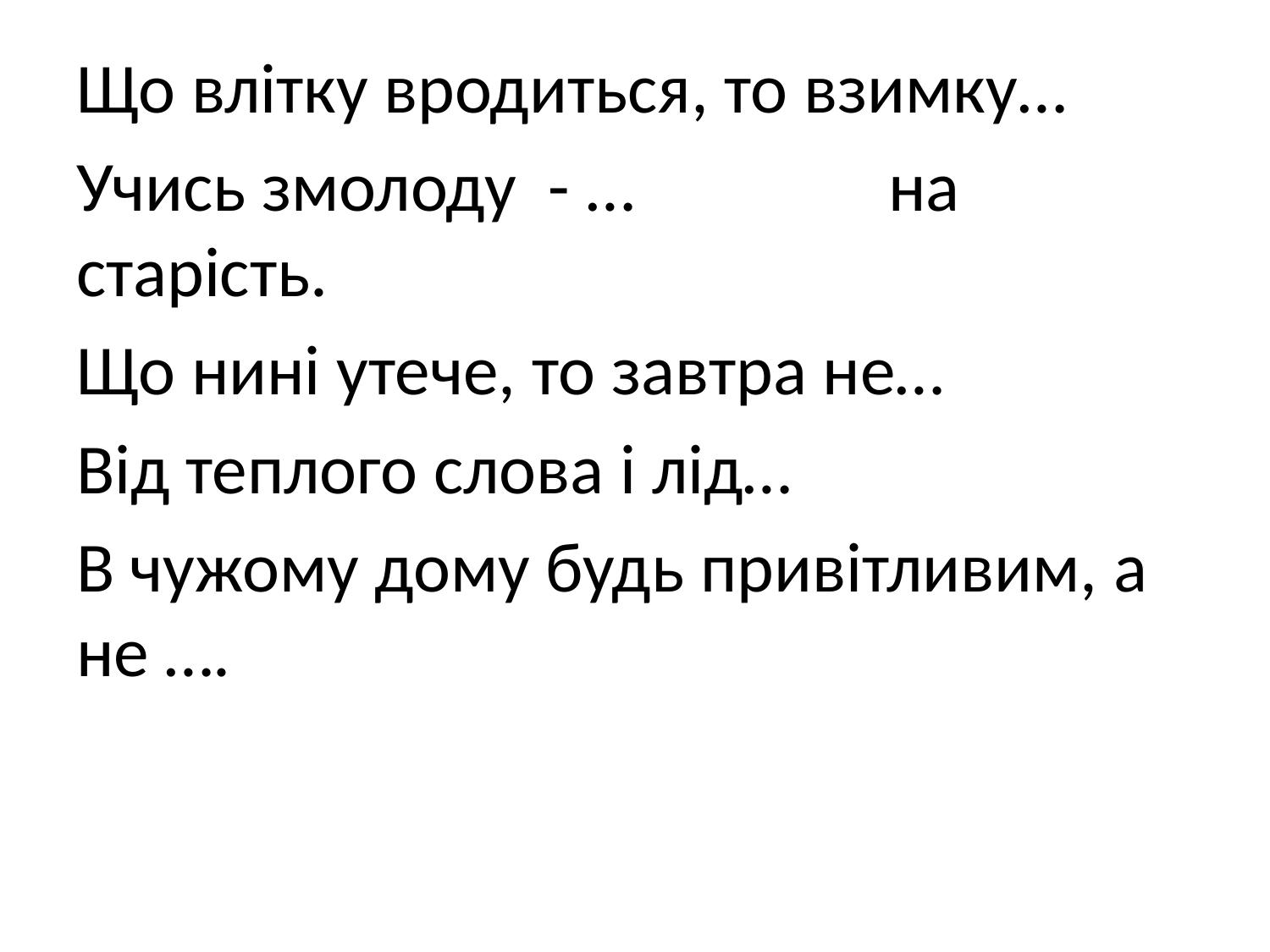

Що влітку вродиться, то взимку…
Учись змолоду  - …                на старість.
Що нині утече, то завтра не…
Від теплого слова і лід…
В чужому дому будь привітливим, а не ….